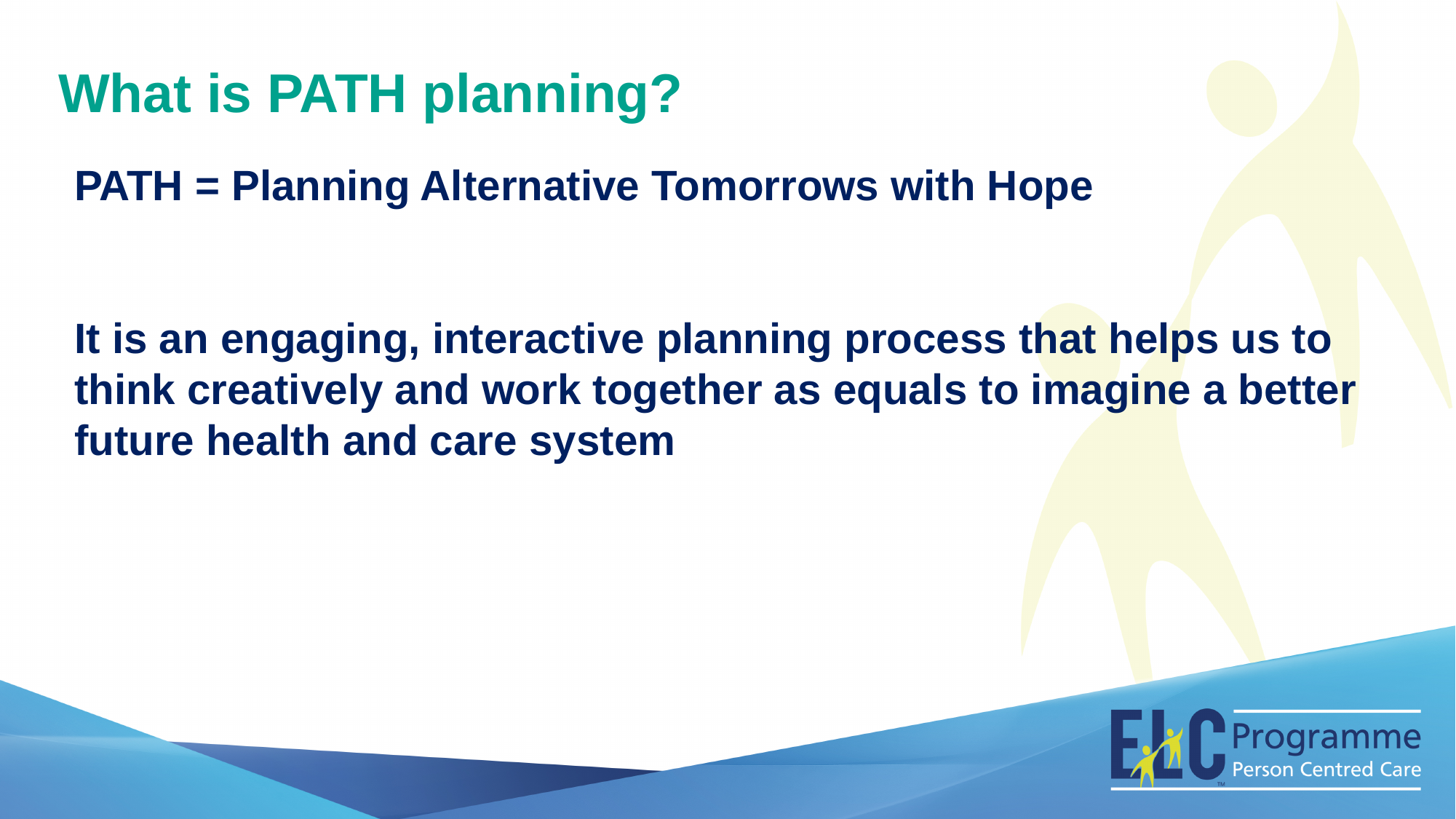

What is PATH planning?
PATH = Planning Alternative Tomorrows with Hope

It is an engaging, interactive planning process that helps us to think creatively and work together as equals to imagine a better future health and care system